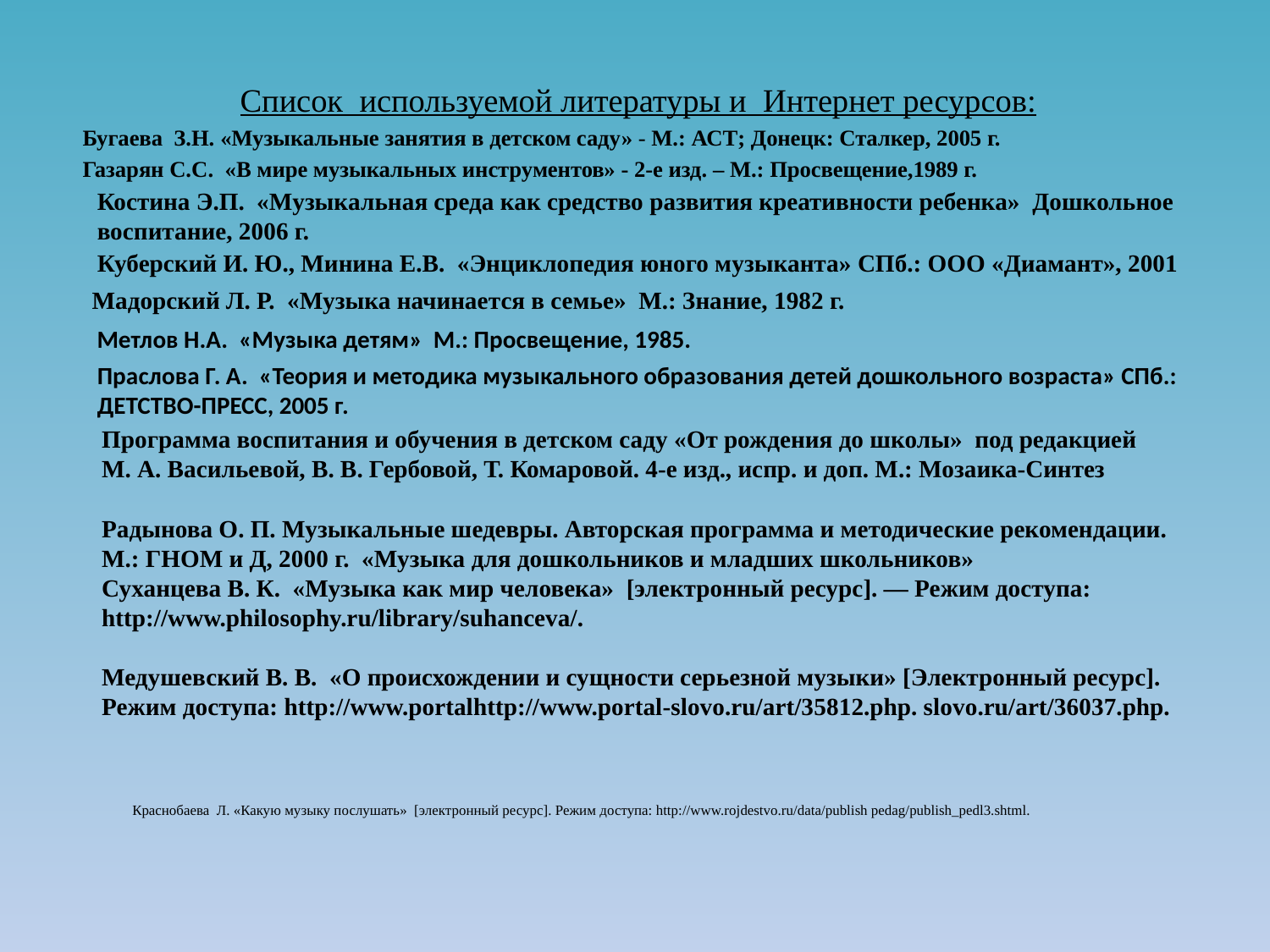

Список  используемой литературы и  Интернет ресурсов:
Бугаева  З.Н. «Музыкальные занятия в детском саду» - М.: АСТ; Донецк: Сталкер, 2005 г.
Газарян С.С.  «В мире музыкальных инструментов» - 2-е изд. – М.: Просвещение,1989 г.

Костина Э.П.  «Музыкальная среда как средство развития креативности ребенка»  Дошкольное воспитание, 2006 г.

Куберский И. Ю., Минина Е.В.  «Энциклопедия юного музыканта» СПб.: ООО «Диамант», 2001
Мадорский Л. Р.  «Музыка начинается в семье»  М.: Знание, 1982 г.
Метлов Н.А.  «Музыка детям»  М.: Просвещение, 1985.
Праслова Г. А.  «Теория и методика музыкального образования детей дошкольного возраста» СПб.: ДЕТСТВО-ПРЕСС, 2005 г.
Программа воспитания и обучения в детском саду «От рождения до школы»  под редакцией
М. А. Васильевой, В. В. Гербовой, Т. Комаровой. 4-е изд., испр. и доп. М.: Мозаика-Синтез
Радынова О. П. Музыкальные шедевры. Авторская программа и методические рекомендации. М.: ГНОМ и Д, 2000 г.  «Музыка для дошкольников и младших школьников»
Суханцева В. К.  «Музыка как мир человека»  [электронный ресурс]. — Режим доступа: http://www.philosophy.ru/library/suhanceva/.

Медушевский В. В.  «О происхождении и сущности серьезной музыки» [Электронный ресурс]. Режим доступа: http://www.portalhttp://www.portal-slovo.ru/art/35812.php. slovo.ru/art/36037.php.
# Краснобаева  Л. «Какую музыку послушать»  [электронный ресурс]. Режим доступа: http://www.rojdestvo.ru/data/publish pedag/publish_pedl3.shtml.